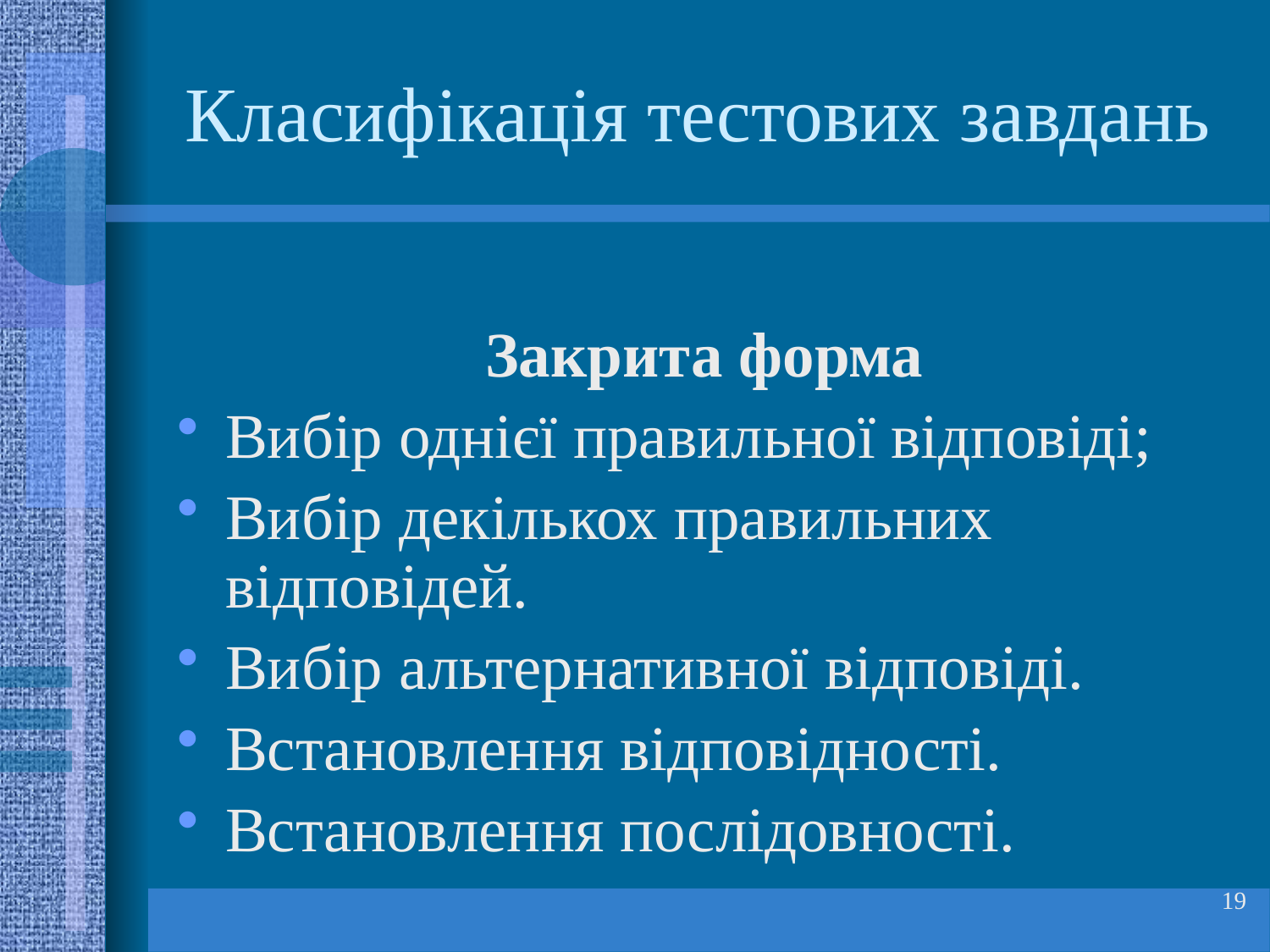

Класифікація тестових завдань
Закрита форма
Вибір однієї правильної відповіді;
Вибір декількох правильних відповідей.
Вибір альтернативної відповіді.
Встановлення відповідності.
Встановлення послідовності.

19